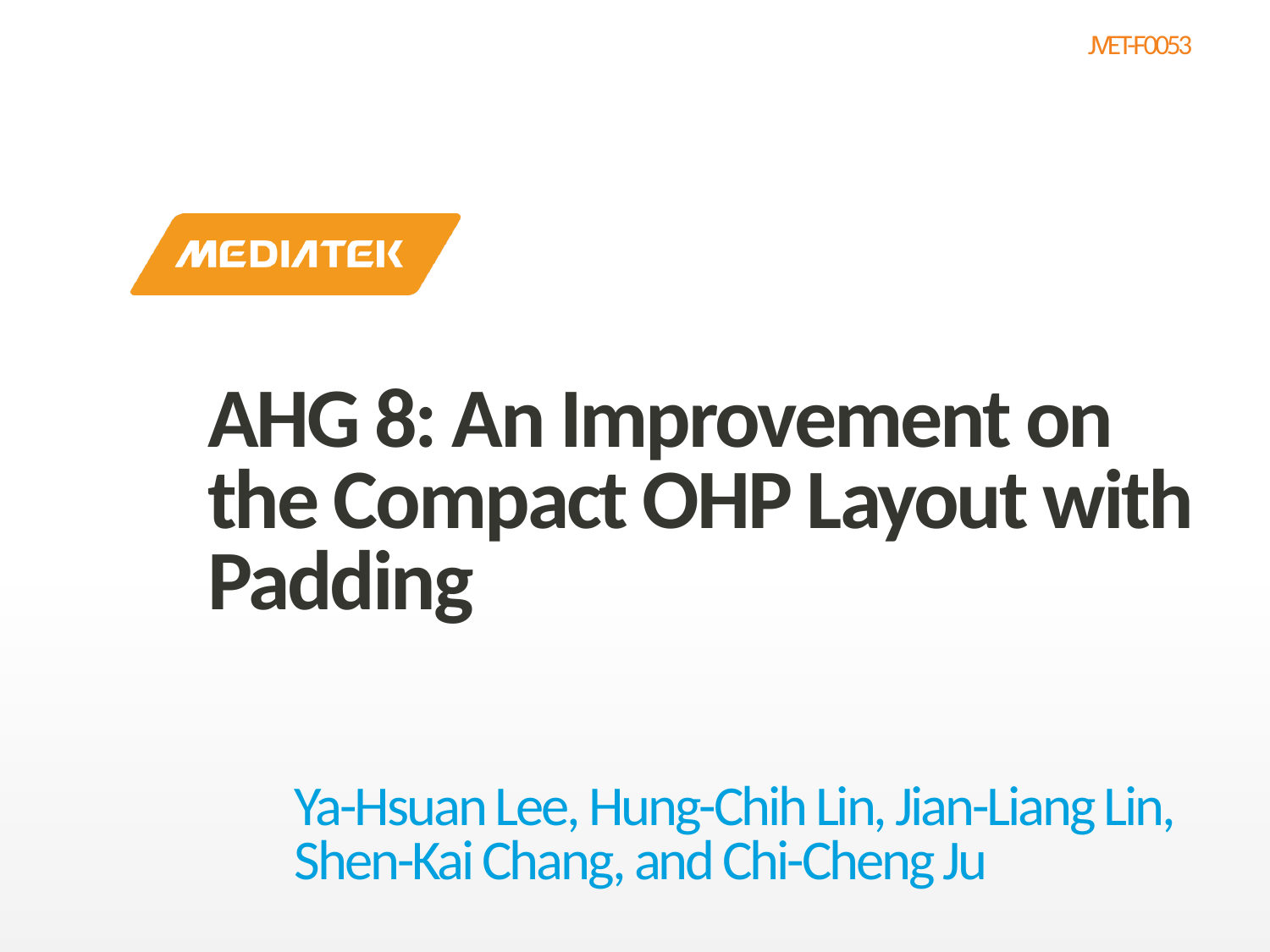

# AHG 8: An Improvement on the Compact OHP Layout with Padding
Ya-Hsuan Lee, Hung-Chih Lin, Jian-Liang Lin, Shen-Kai Chang, and Chi-Cheng Ju